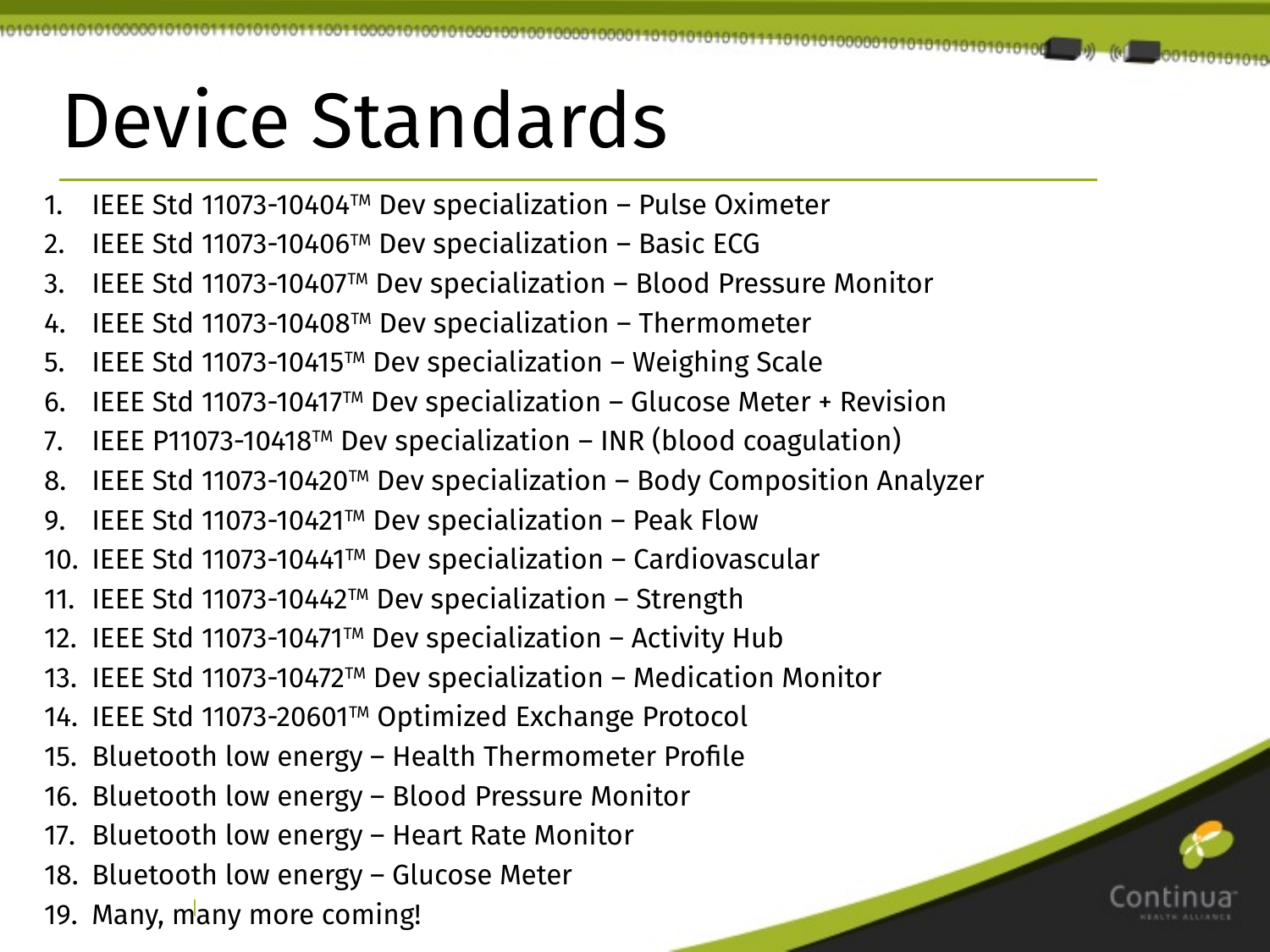

# Device Standards
IEEE Std 11073-10404TM Dev specialization – Pulse Oximeter
IEEE Std 11073-10406TM Dev specialization – Basic ECG
IEEE Std 11073-10407TM Dev specialization – Blood Pressure Monitor
IEEE Std 11073-10408TM Dev specialization – Thermometer
IEEE Std 11073-10415TM Dev specialization – Weighing Scale
IEEE Std 11073-10417TM Dev specialization – Glucose Meter + Revision
IEEE P11073-10418TM Dev specialization – INR (blood coagulation)
IEEE Std 11073-10420TM Dev specialization – Body Composition Analyzer
IEEE Std 11073-10421TM Dev specialization – Peak Flow
IEEE Std 11073-10441TM Dev specialization – Cardiovascular
IEEE Std 11073-10442TM Dev specialization – Strength
IEEE Std 11073-10471TM Dev specialization – Activity Hub
IEEE Std 11073-10472TM Dev specialization – Medication Monitor
IEEE Std 11073-20601TM Optimized Exchange Protocol
Bluetooth low energy – Health Thermometer Profile
Bluetooth low energy – Blood Pressure Monitor
Bluetooth low energy – Heart Rate Monitor
Bluetooth low energy – Glucose Meter
Many, many more coming!